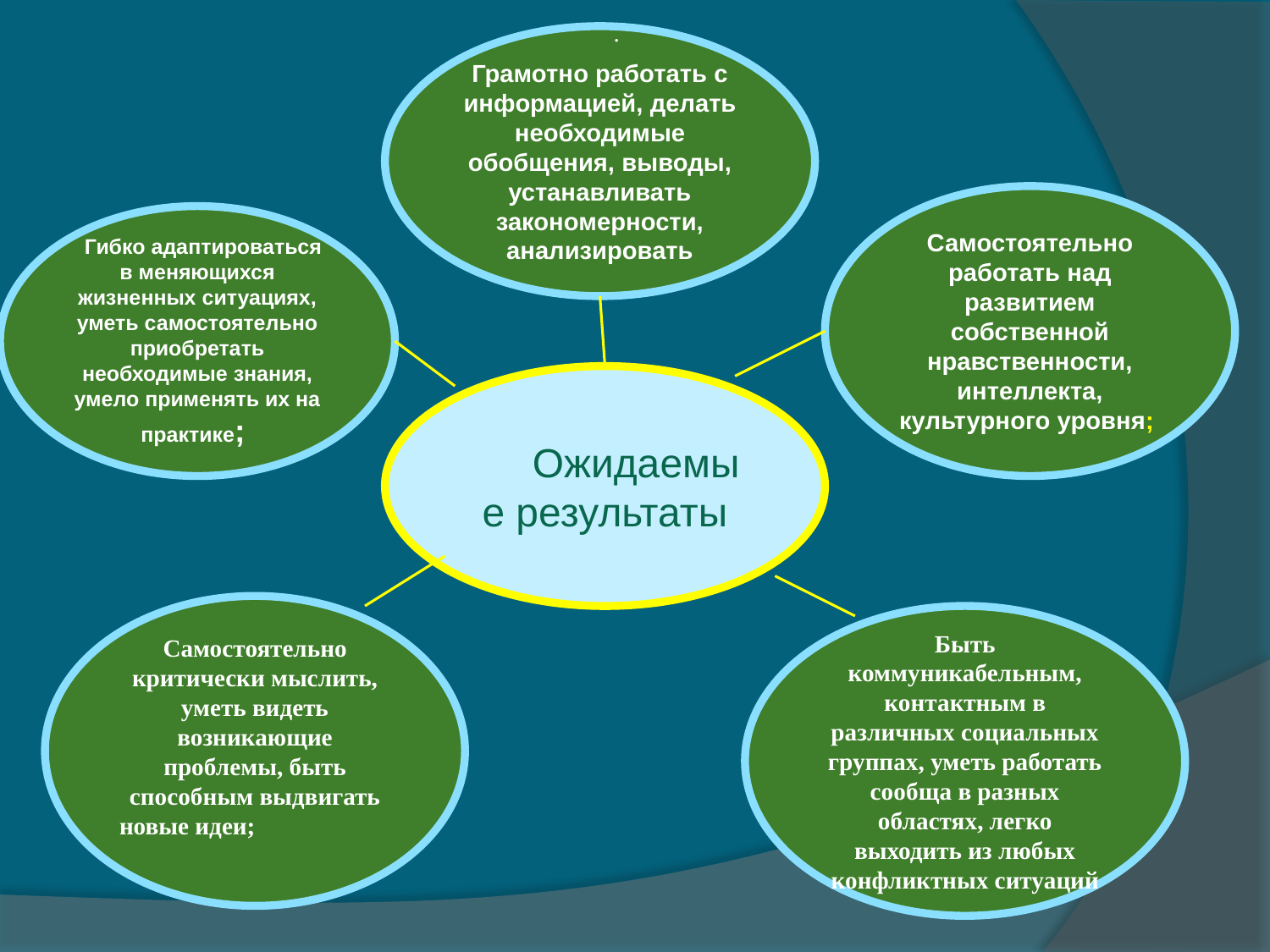

.
Грамотно работать с информацией, делать необходимые обобщения, выводы, устанавливать закономерности, анализировать
#
Самостоятельно работать над развитием собственной нравственности, интеллекта, культурного уровня;
  Гибко адаптироваться в меняющихся жизненных ситуациях, уметь самостоятельно приобретать необходимые знания, умело применять их на практике;
Ожидаемые результаты
Самостоятельно критически мыслить, уметь видеть возникающие проблемы, быть способным выдвигать новые идеи;
Быть коммуникабельным, контактным в различных социальных группах, уметь работать сообща в разных областях, легко выходить из любых конфликтных ситуаций